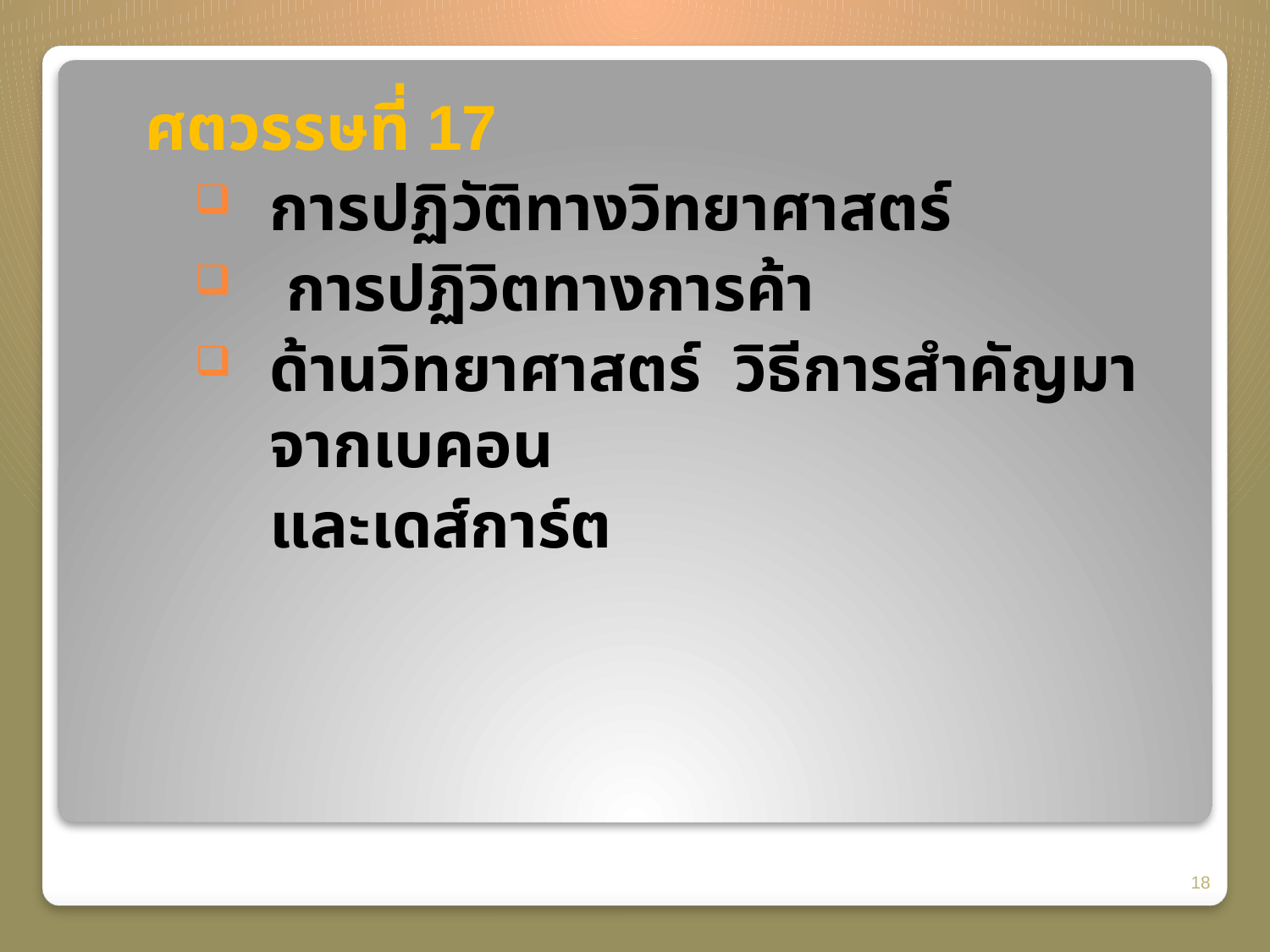

ศตวรรษที่ 17
การปฏิวัติทางวิทยาศาสตร์
 การปฏิวิตทางการค้า
ด้านวิทยาศาสตร์  วิธีการสำคัญมาจากเบคอน
	และเดส์การ์ต
18